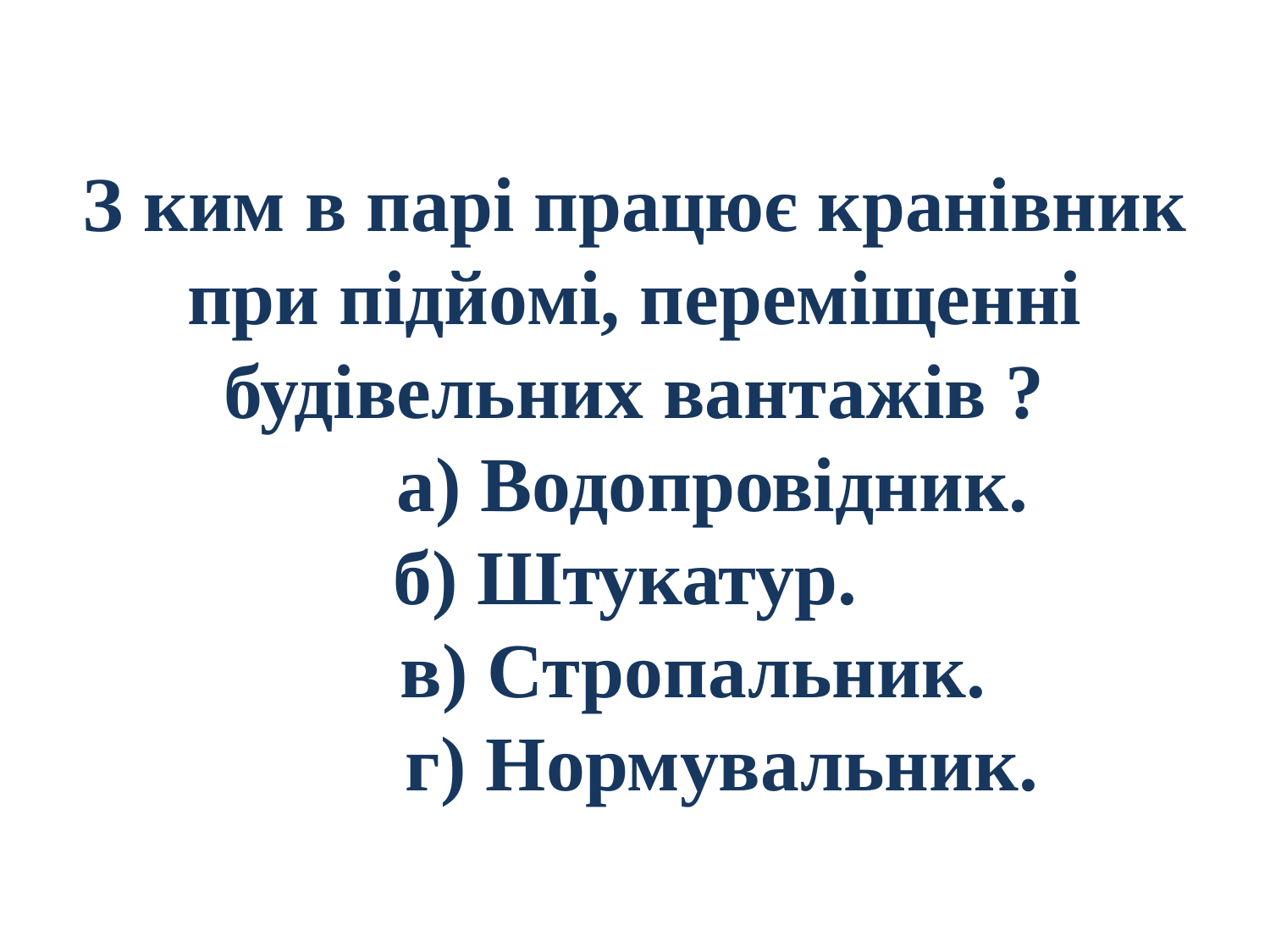

# З ким в парі працює кранівник при підйомі, переміщенні будівельних вантажів ? а) Водопровідник. б) Штукатур. в) Стропальник. г) Нормувальник.